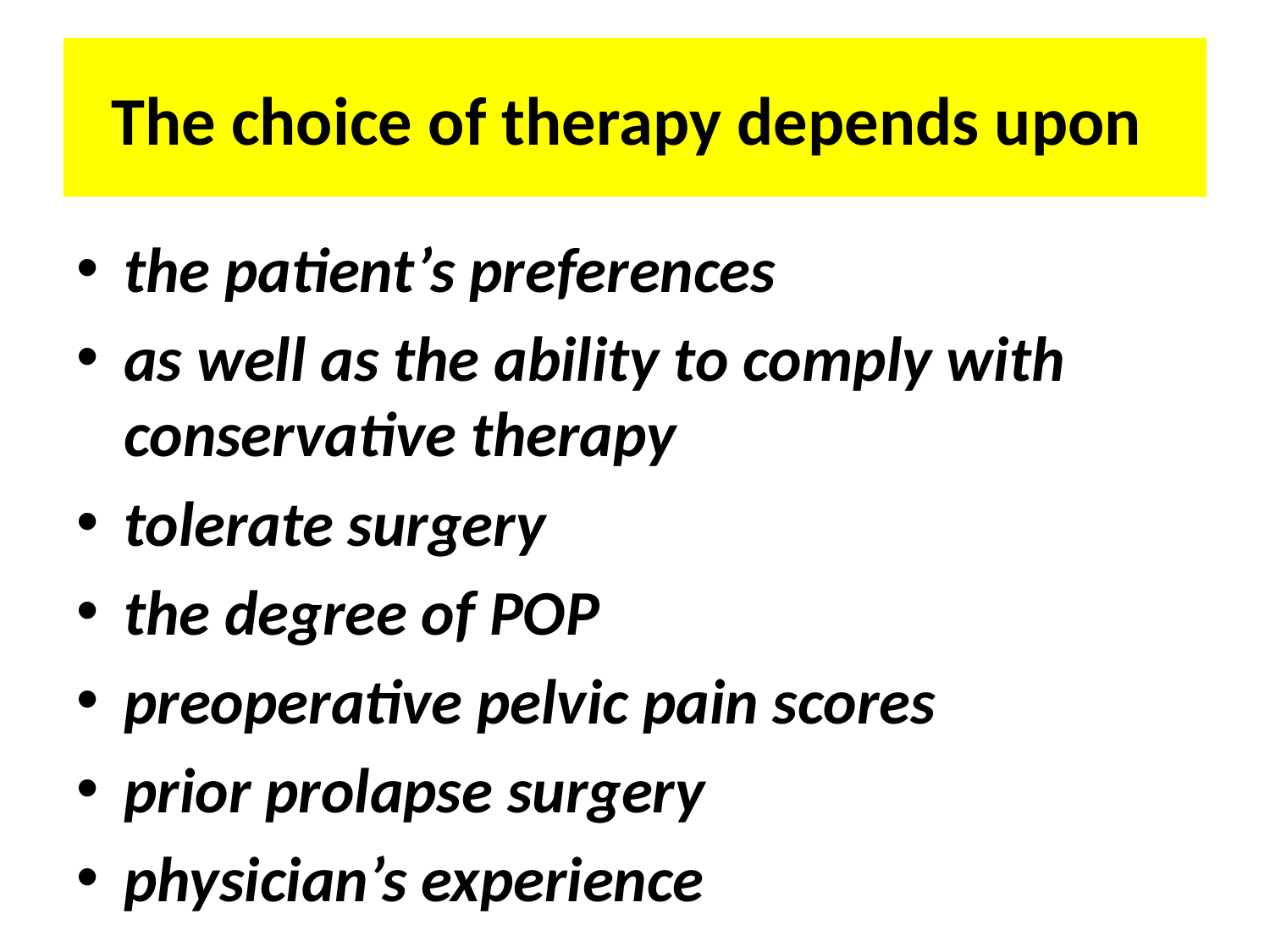

# The choice of therapy depends upon
the patient’s preferences
as well as the ability to comply with conservative therapy
tolerate surgery
the degree of POP
preoperative pelvic pain scores
prior prolapse surgery
physician’s experience